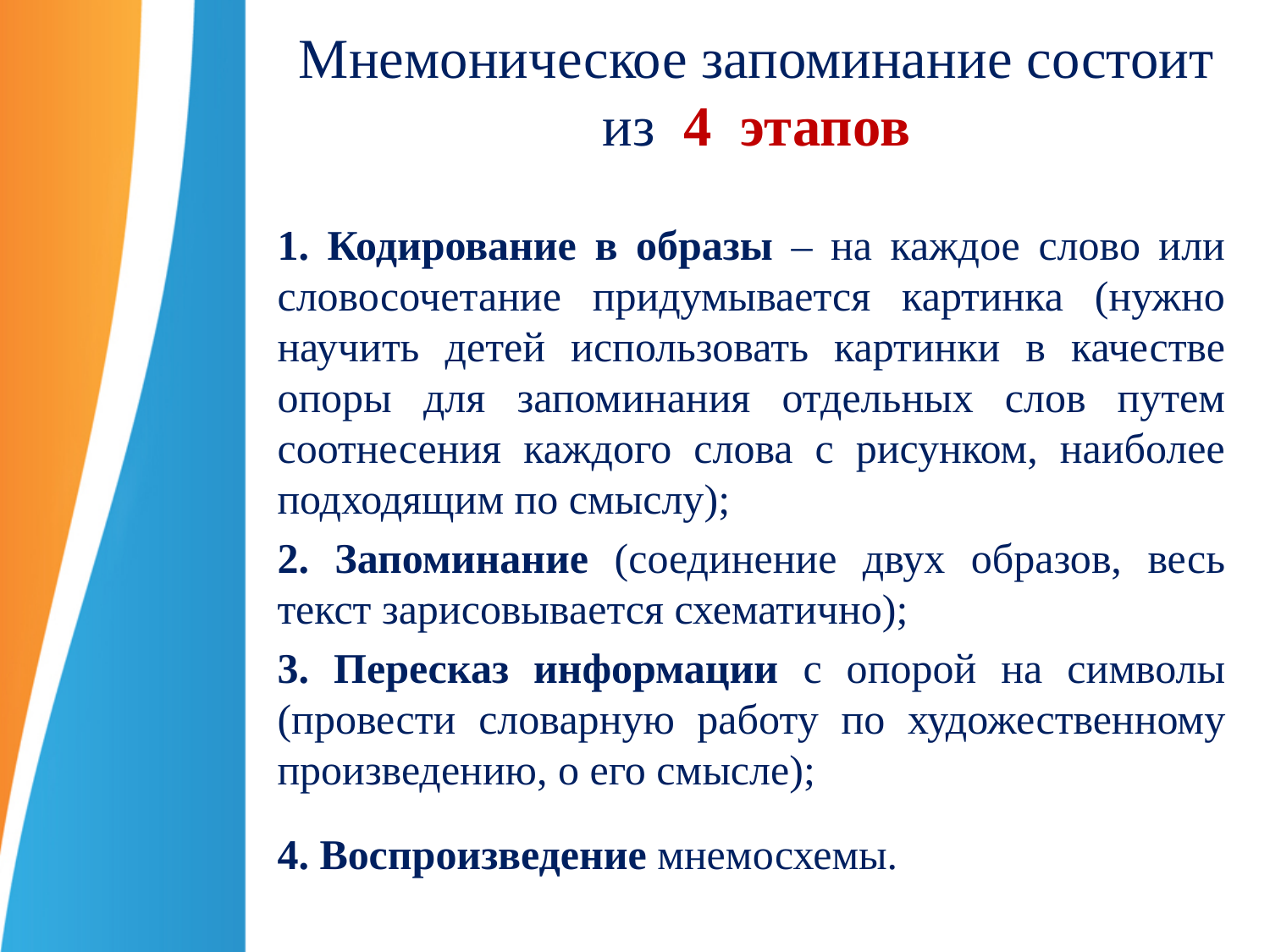

# Мнемоническое запоминание состоит из  4  этапов
1. Кодирование в образы – на каждое слово или словосочетание придумывается картинка (нужно научить детей использовать картинки в качестве опоры для запоминания отдельных слов путем соотнесения каждого слова с рисунком, наиболее подходящим по смыслу);
2. Запоминание (соединение двух образов, весь текст зарисовывается схематично);
3. Пересказ информации с опорой на символы (провести словарную работу по художественному произведению, о его смысле);
4. Воспроизведение мнемосхемы.